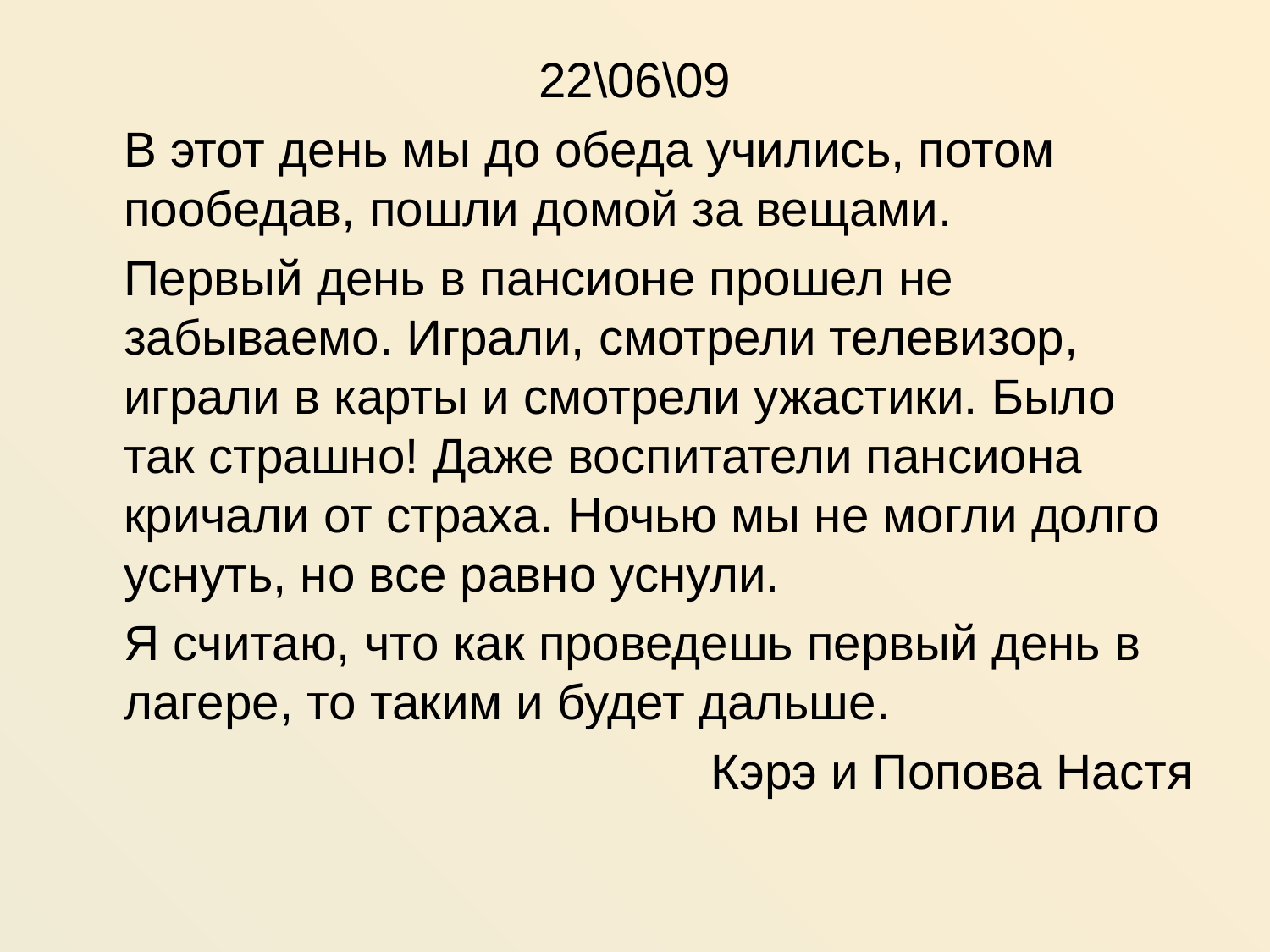

22\06\09
	В этот день мы до обеда учились, потом пообедав, пошли домой за вещами.
	Первый день в пансионе прошел не забываемо. Играли, смотрели телевизор, играли в карты и смотрели ужастики. Было так страшно! Даже воспитатели пансиона кричали от страха. Ночью мы не могли долго уснуть, но все равно уснули.
	Я считаю, что как проведешь первый день в лагере, то таким и будет дальше.
Кэрэ и Попова Настя